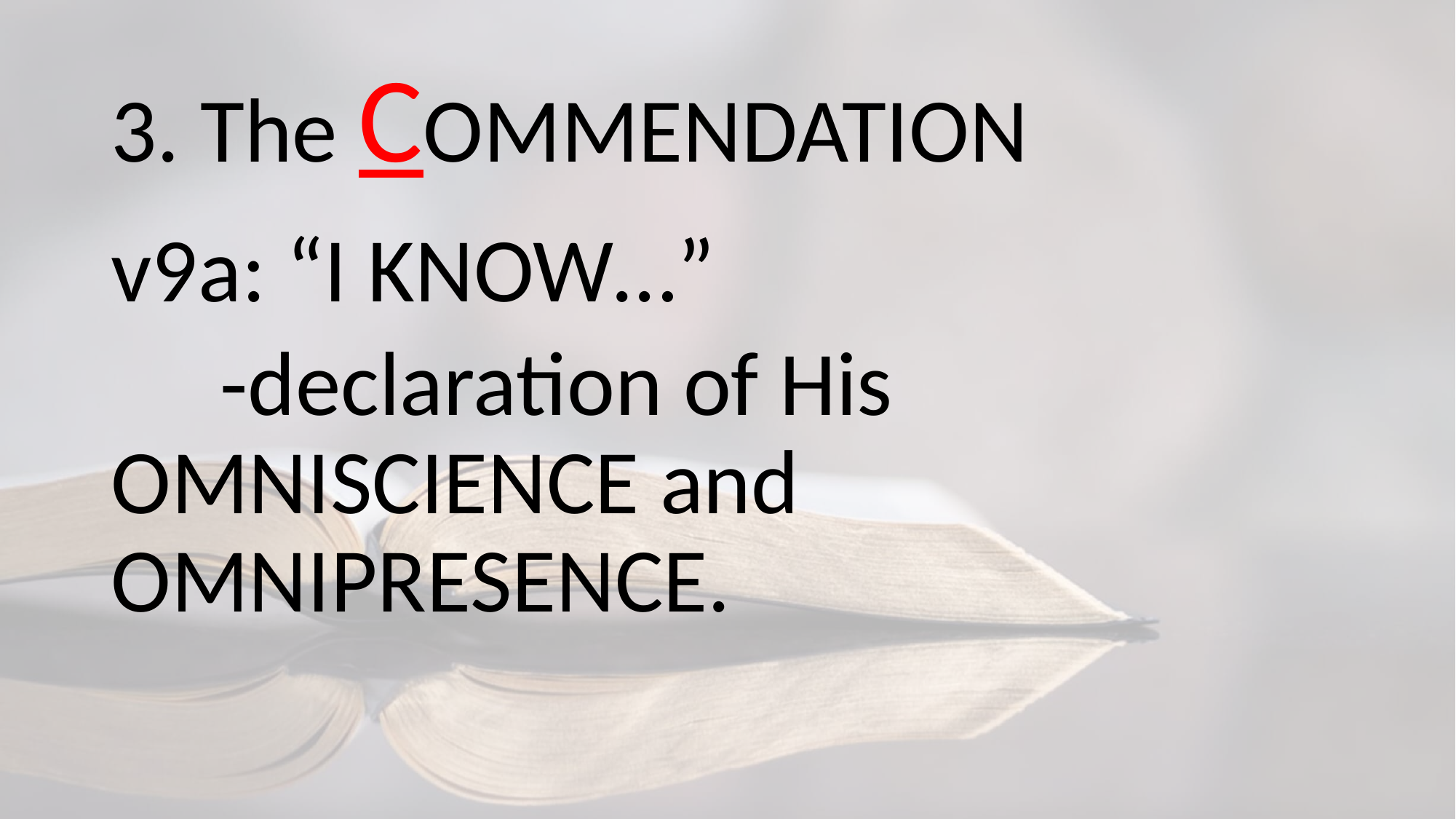

# 3. The COMMENDATION
v9a: “I KNOW…”
	-declaration of His 	OMNISCIENCE and 	OMNIPRESENCE.